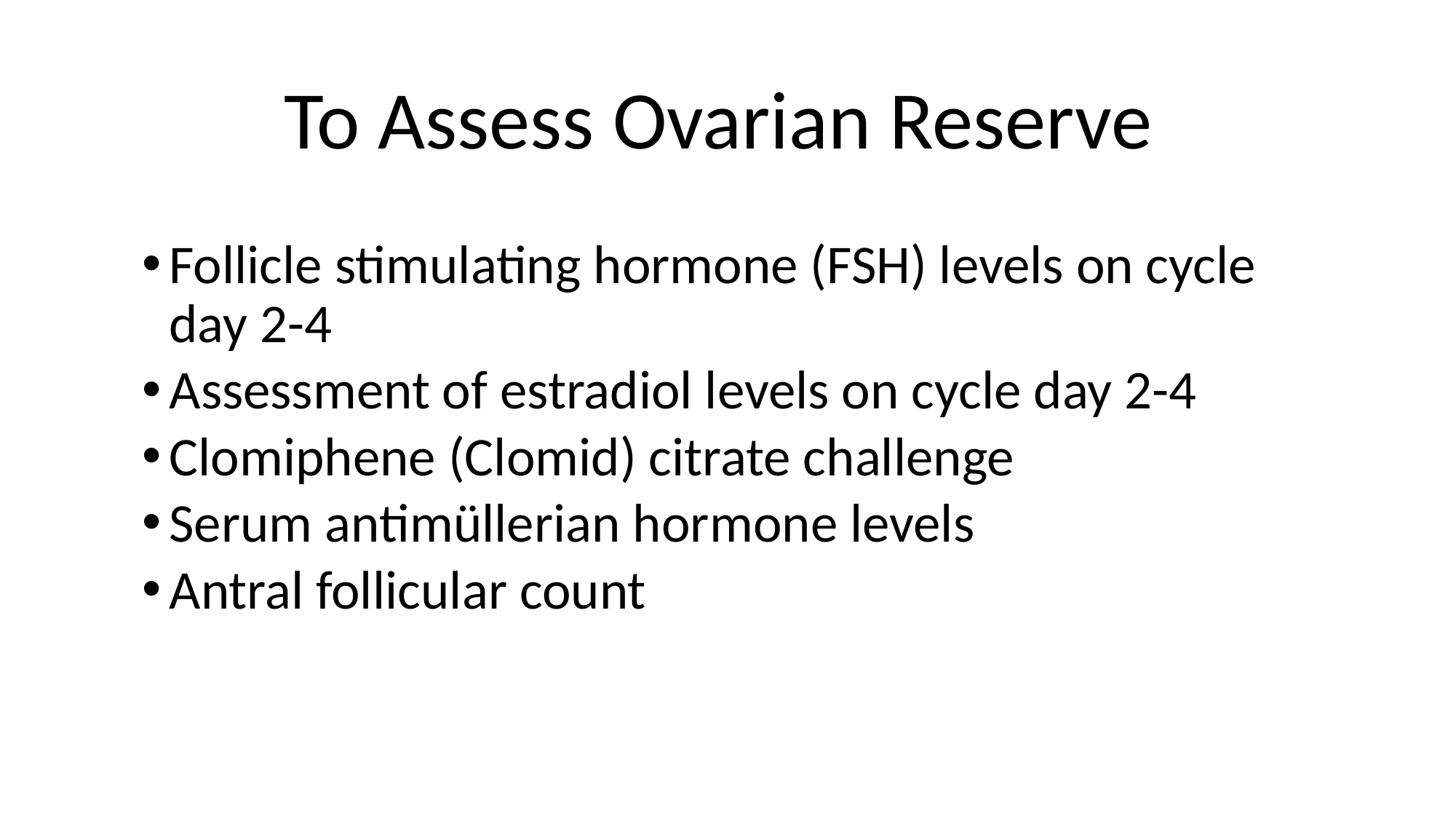

# To Assess Ovarian Reserve
Follicle stimulating hormone (FSH) levels on cycle day 2-4
Assessment of estradiol levels on cycle day 2-4
Clomiphene (Clomid) citrate challenge
Serum antimüllerian hormone levels
Antral follicular count